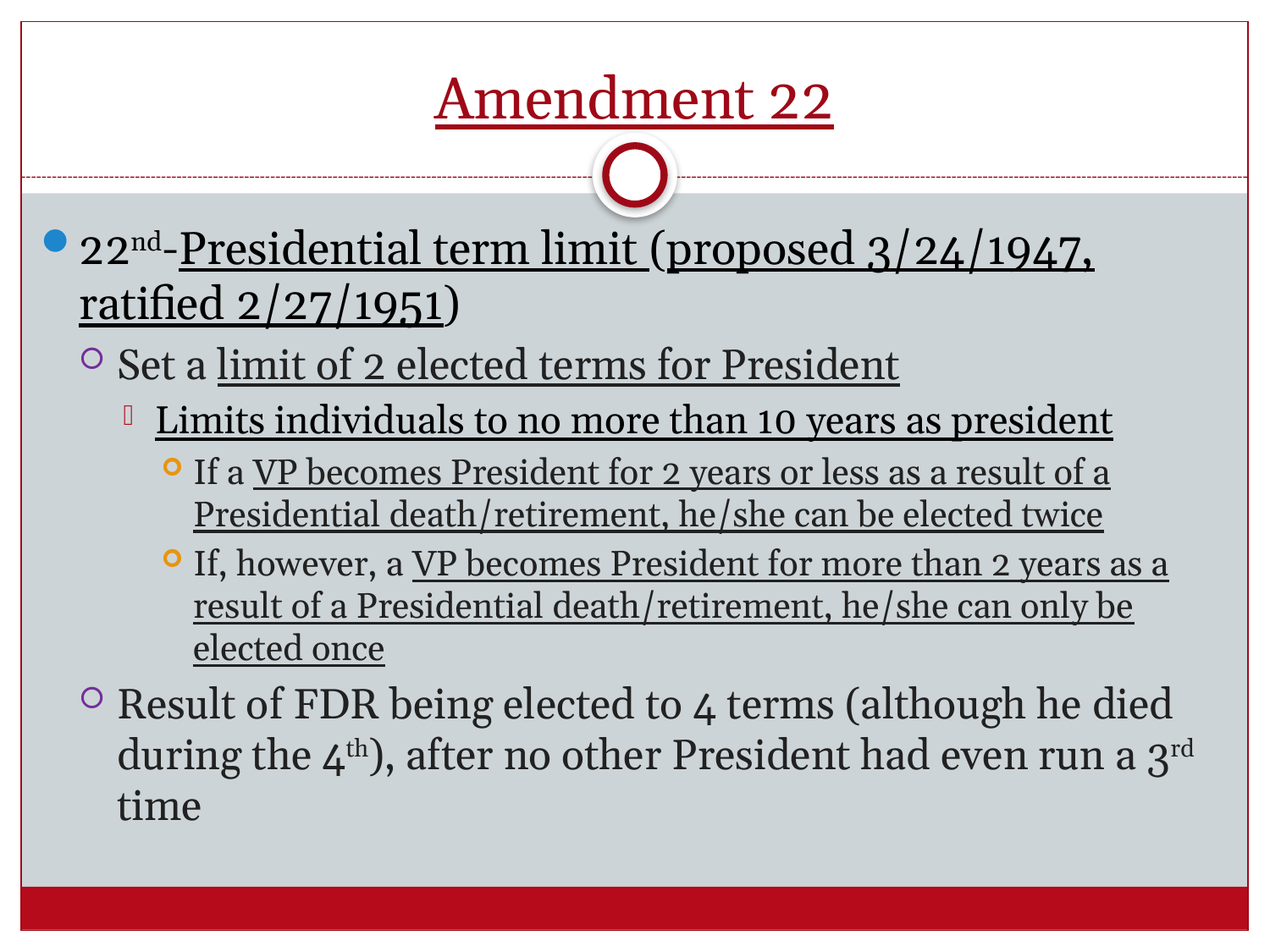

# Amendment 22
22nd-Presidential term limit (proposed 3/24/1947, ratified 2/27/1951)
Set a limit of 2 elected terms for President
Limits individuals to no more than 10 years as president
If a VP becomes President for 2 years or less as a result of a Presidential death/retirement, he/she can be elected twice
If, however, a VP becomes President for more than 2 years as a result of a Presidential death/retirement, he/she can only be elected once
Result of FDR being elected to 4 terms (although he died during the 4th), after no other President had even run a 3rd time